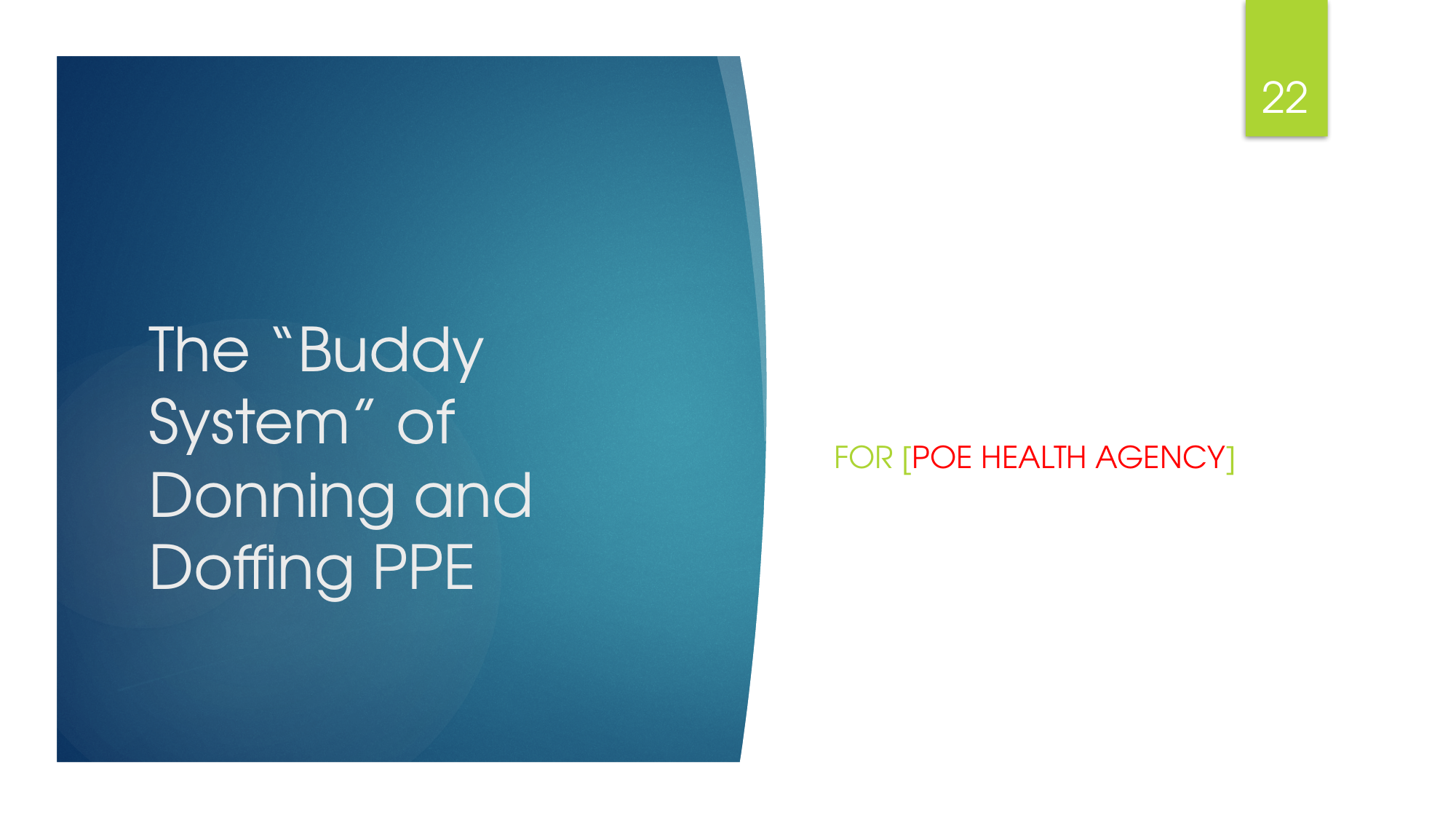

22
For [POE health agency]
# The “Buddy System” of Donning and Doffing PPE